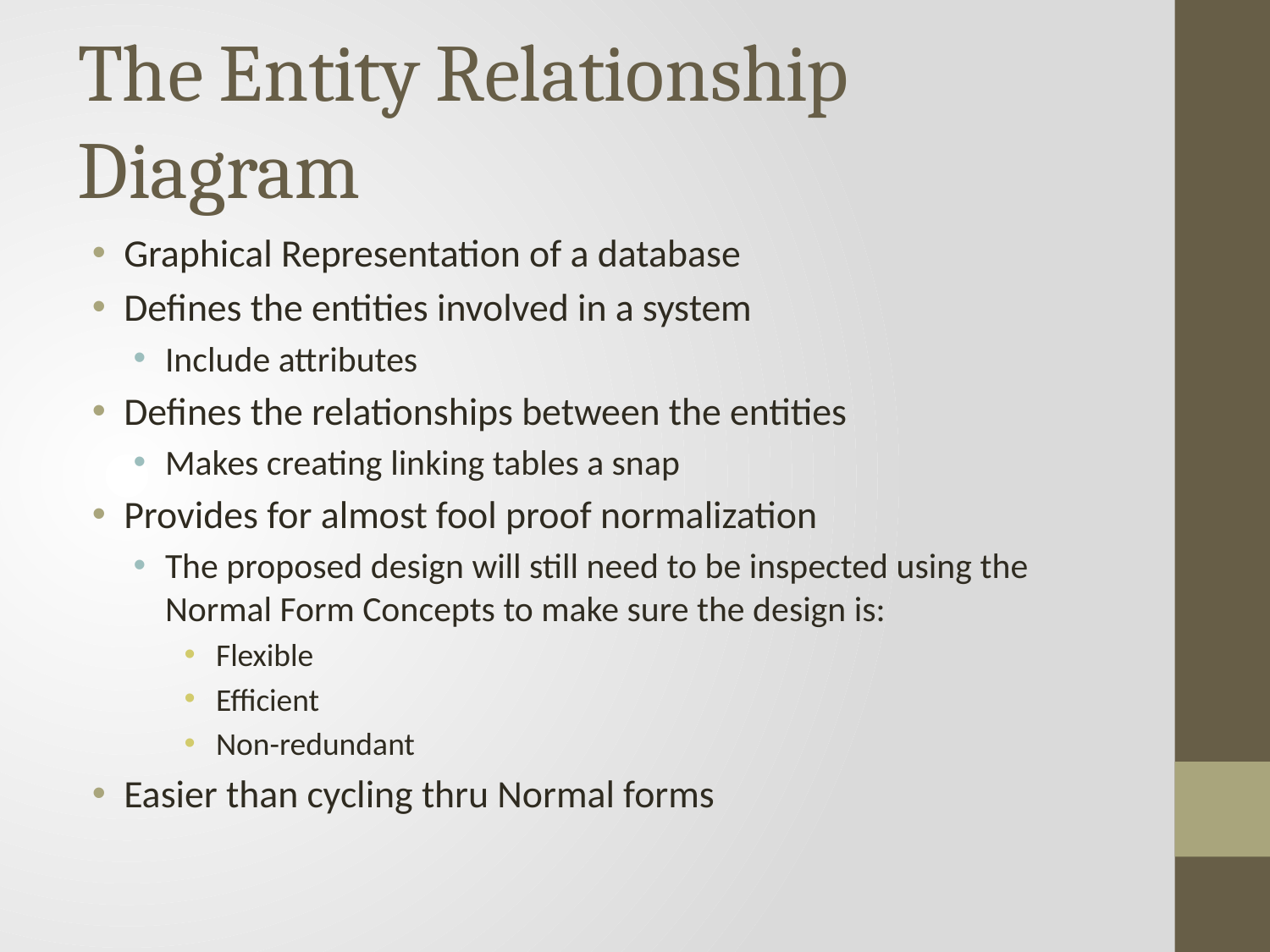

# The Entity Relationship Diagram
Graphical Representation of a database
Defines the entities involved in a system
Include attributes
Defines the relationships between the entities
Makes creating linking tables a snap
Provides for almost fool proof normalization
The proposed design will still need to be inspected using the Normal Form Concepts to make sure the design is:
Flexible
Efficient
Non-redundant
Easier than cycling thru Normal forms